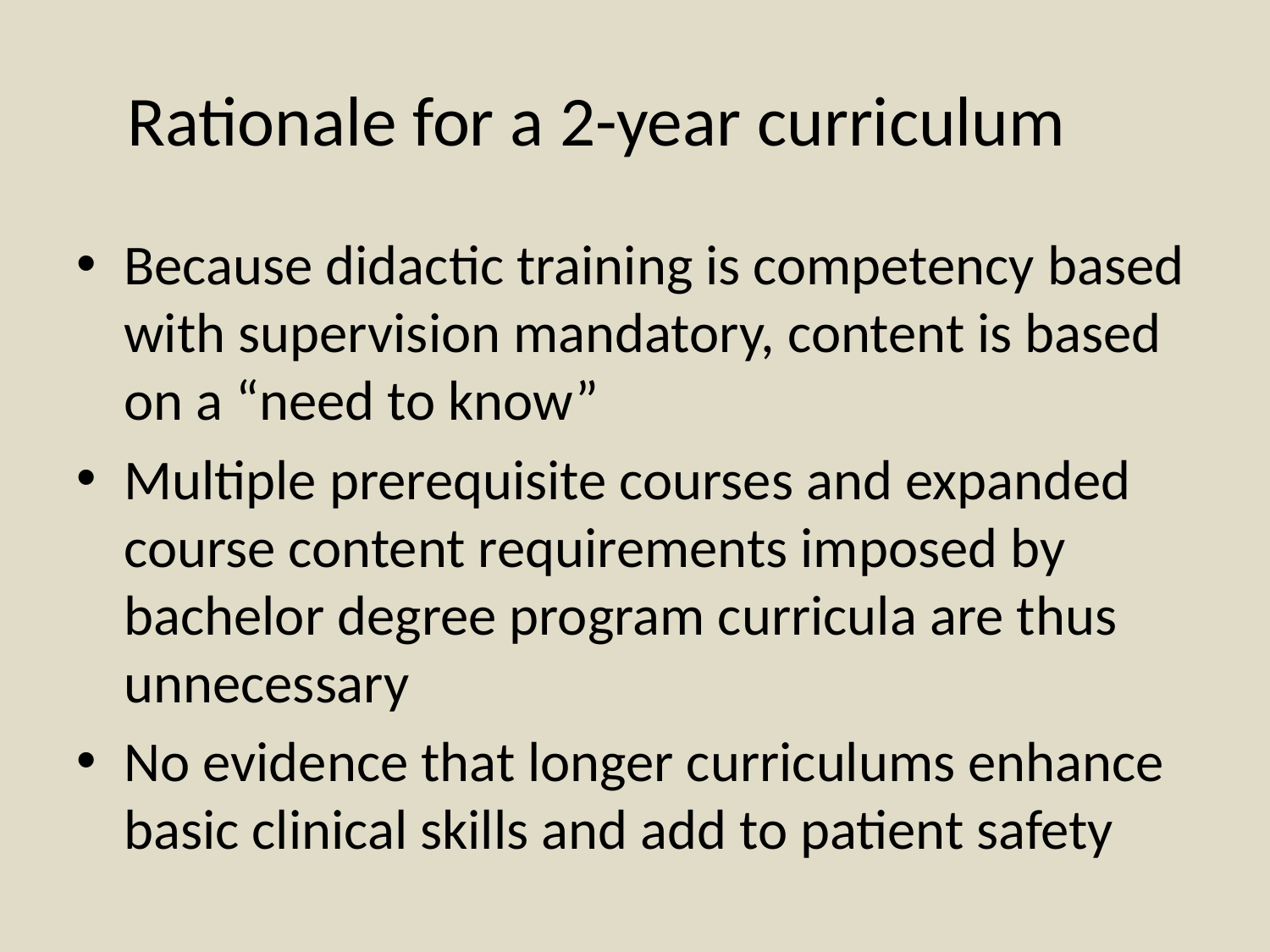

# Rationale for a 2-year curriculum
Because didactic training is competency based with supervision mandatory, content is based on a “need to know”
Multiple prerequisite courses and expanded course content requirements imposed by bachelor degree program curricula are thus unnecessary
No evidence that longer curriculums enhance basic clinical skills and add to patient safety